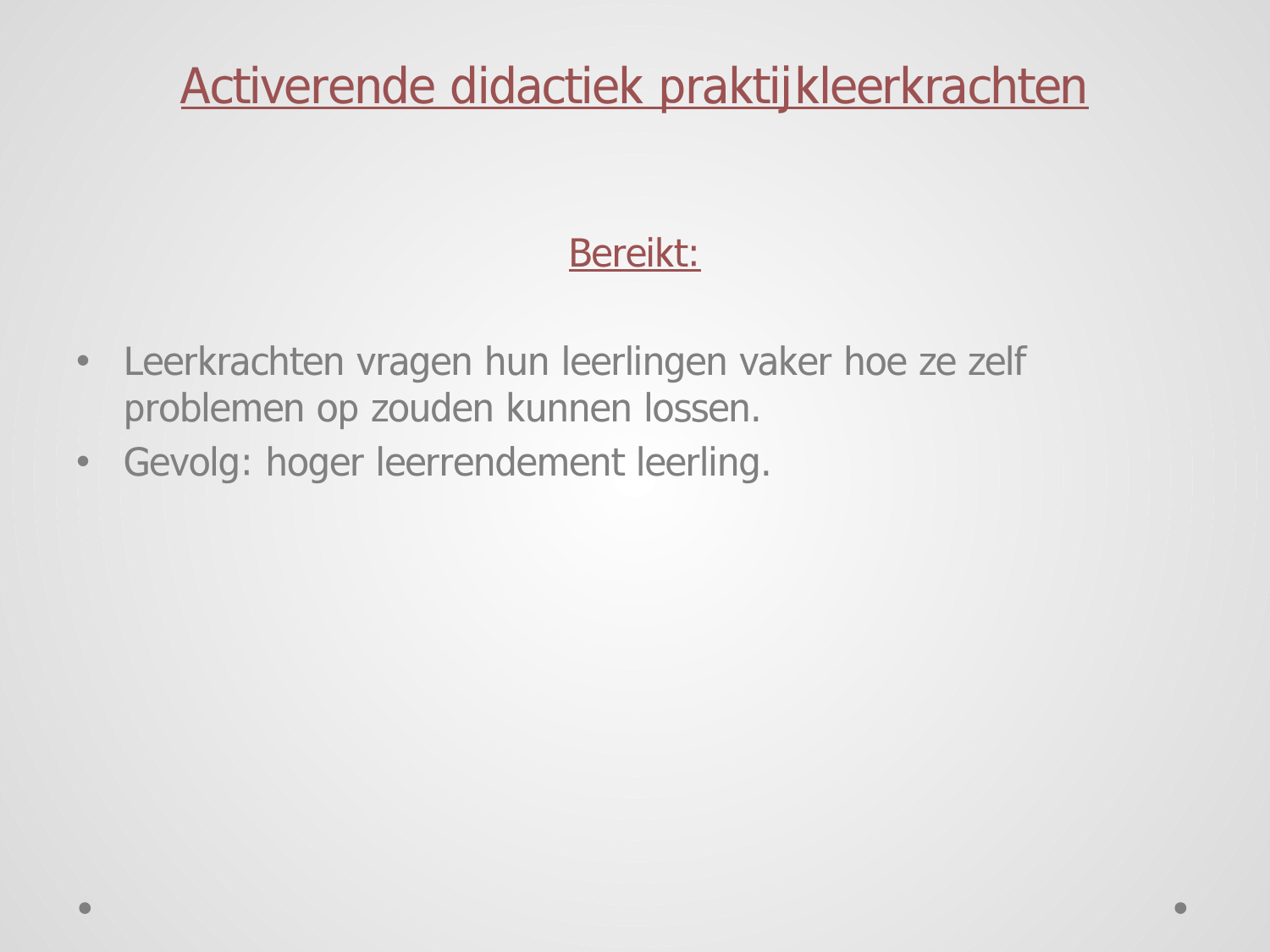

# Activerende didactiek praktijkleerkrachten
Bereikt:

Leerkrachten vragen hun leerlingen vaker hoe ze zelf problemen op zouden kunnen lossen.
Gevolg: hoger leerrendement leerling.